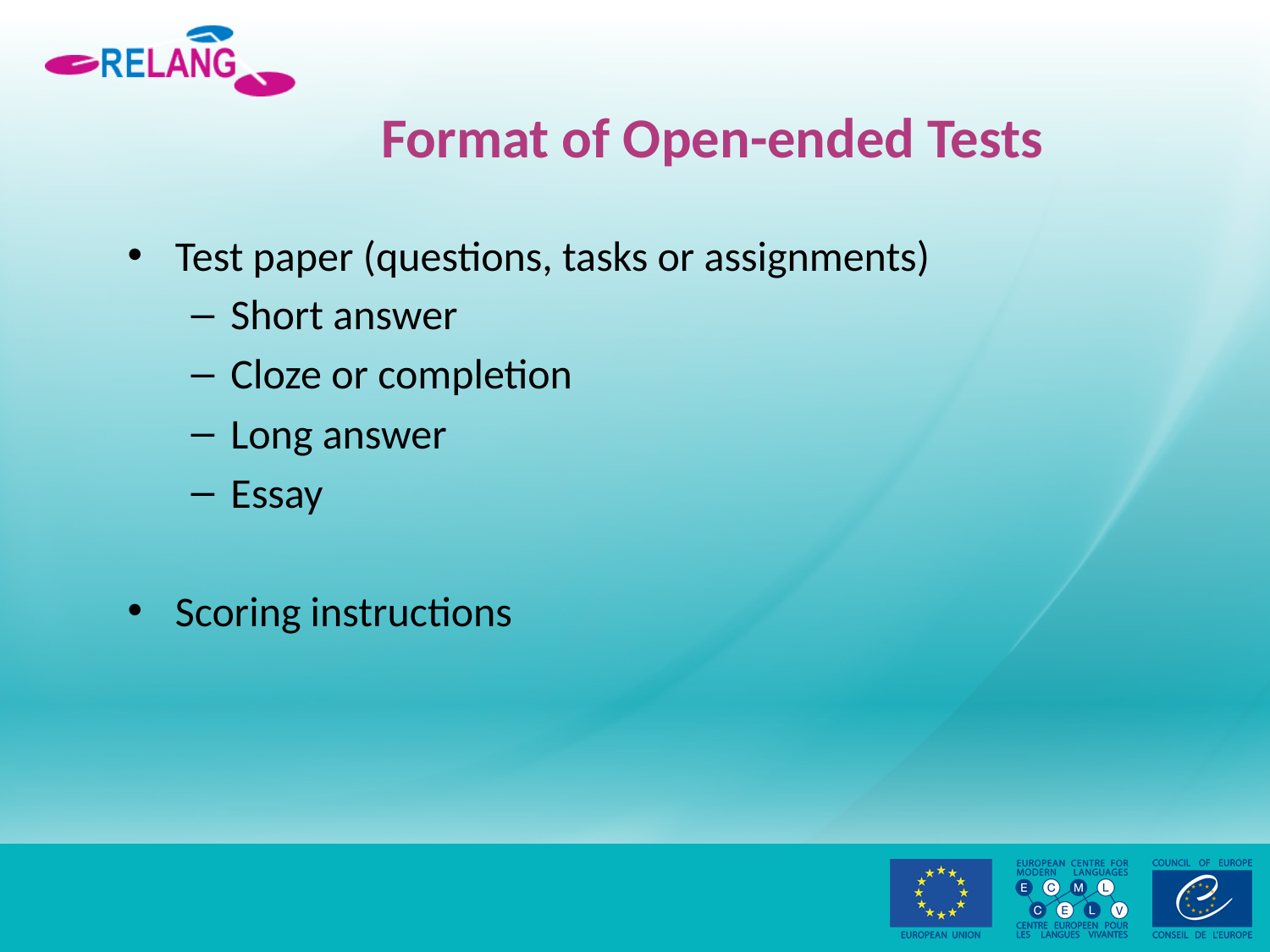

# Format of Open-ended Tests
Test paper (questions, tasks or assignments)
Short answer
Cloze or completion
Long answer
Essay

Scoring instructions